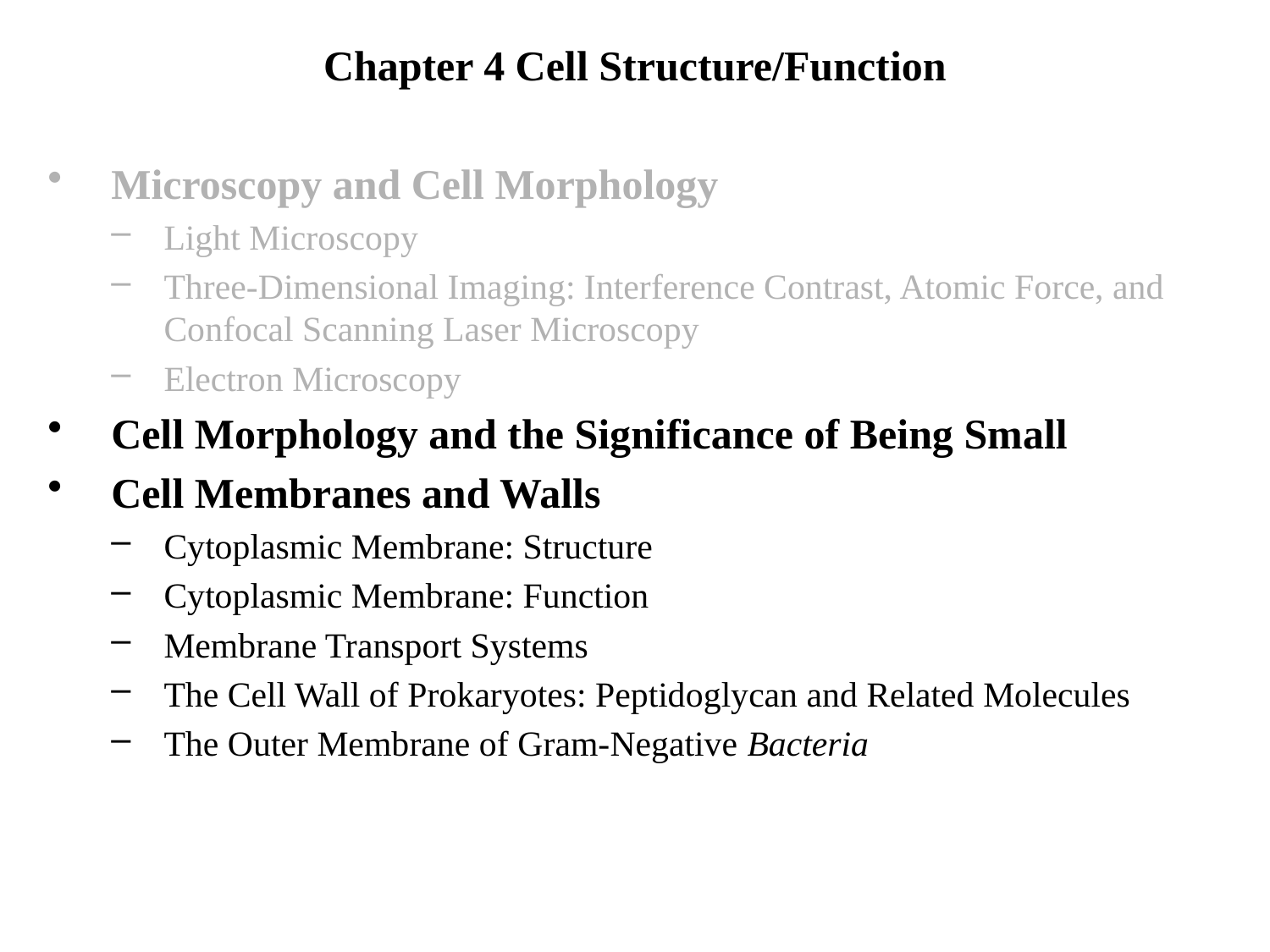

Chapter 4 Cell Structure/Function

Microscopy and Cell Morphology
Light Microscopy
Three-Dimensional Imaging: Interference Contrast, Atomic Force, and Confocal Scanning Laser Microscopy
Electron Microscopy
Cell Morphology and the Significance of Being Small
Cell Membranes and Walls
Cytoplasmic Membrane: Structure
Cytoplasmic Membrane: Function
Membrane Transport Systems
The Cell Wall of Prokaryotes: Peptidoglycan and Related Molecules
The Outer Membrane of Gram-Negative Bacteria